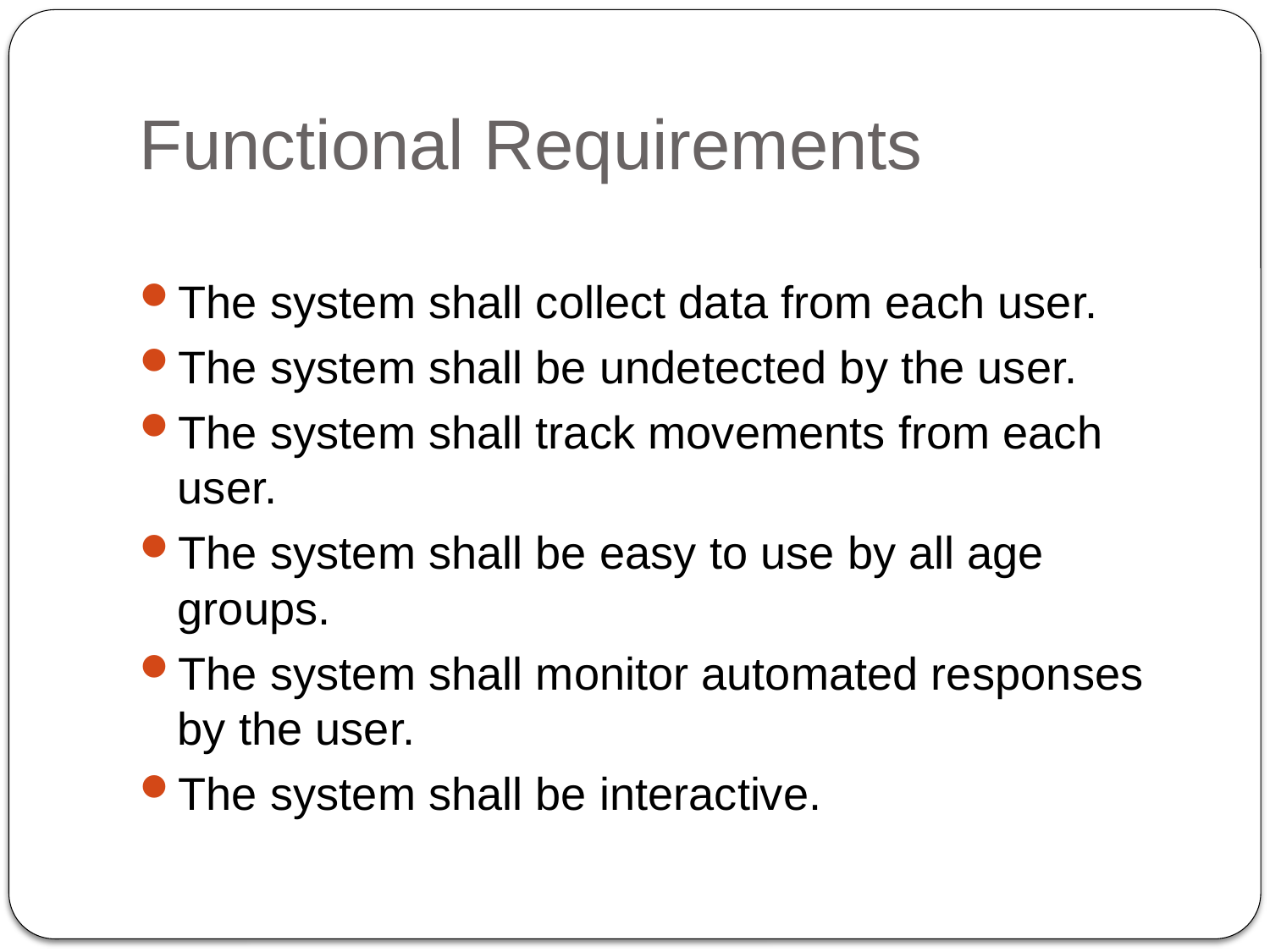

# Functional Requirements

The system shall collect data from each user.
The system shall be undetected by the user.
The system shall track movements from each user.
The system shall be easy to use by all age groups.
The system shall monitor automated responses by the user.
The system shall be interactive.